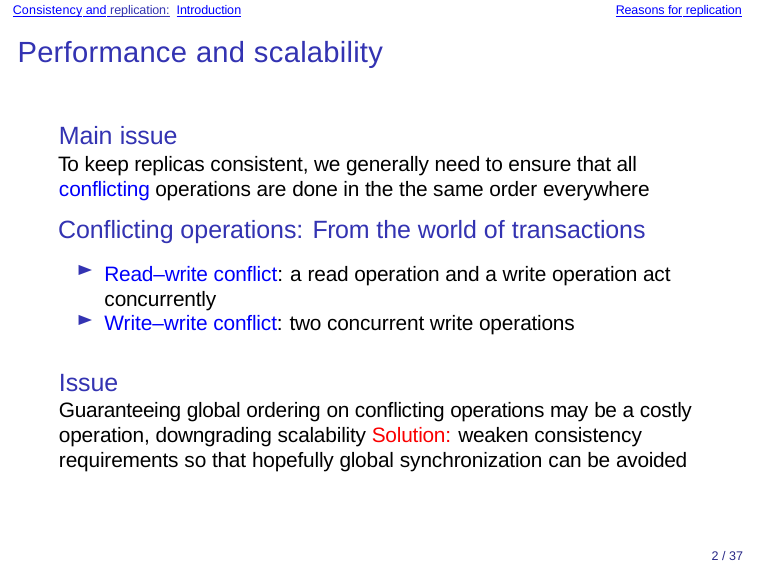

Consistency and replication: Introduction
Reasons for replication
Performance and scalability

Main issue
To keep replicas consistent, we generally need to ensure that all  conflicting operations are done in the the same order everywhere
Conflicting operations: From the world of transactions
Read–write conflict: a read operation and a write operation act  concurrently
Write–write conflict: two concurrent write operations

Issue
Guaranteeing global ordering on conflicting operations may be a costly  operation, downgrading scalability Solution: weaken consistency  requirements so that hopefully global synchronization can be avoided
2 / 37